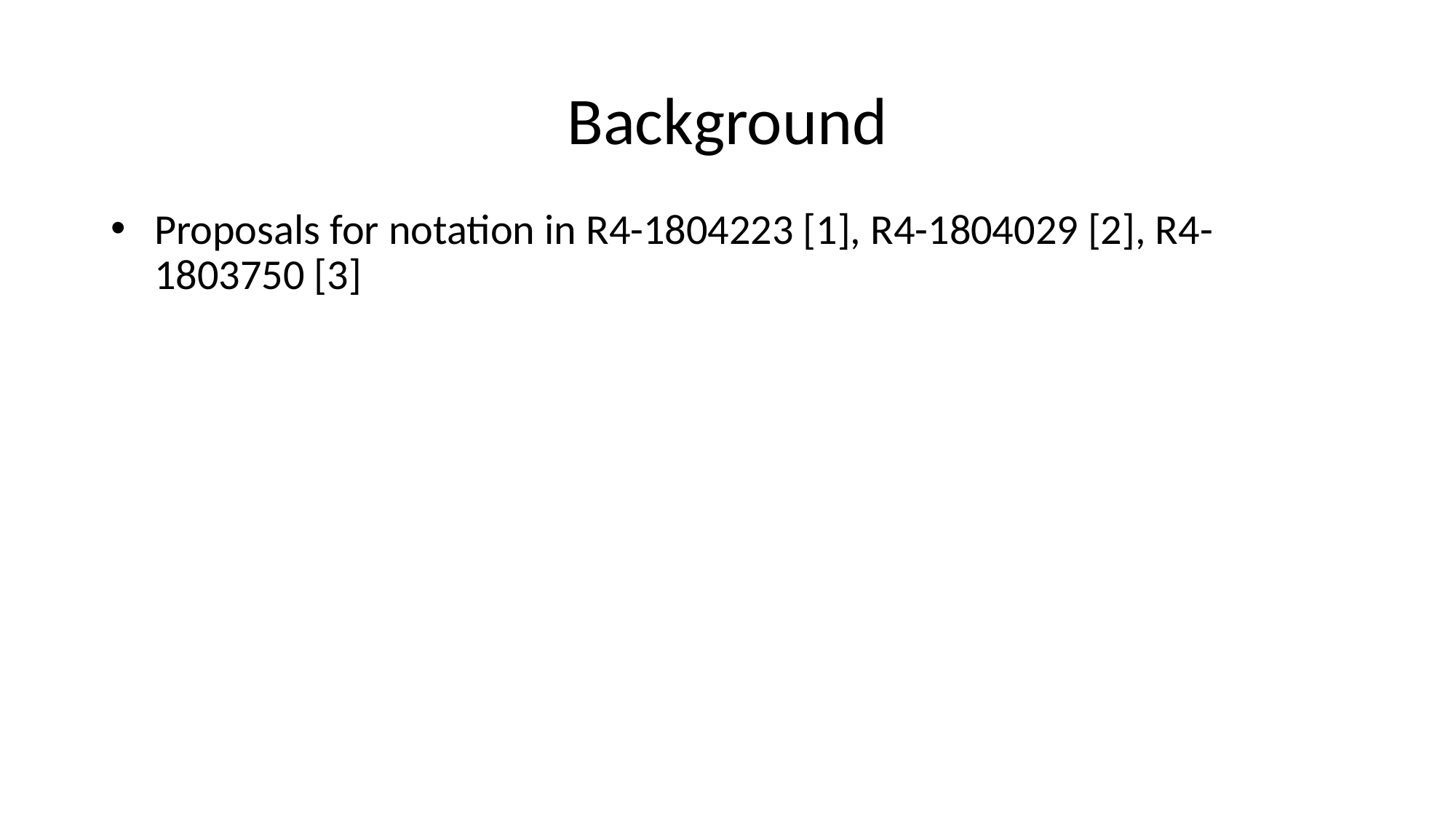

# Background
Proposals for notation in R4-1804223 [1], R4-1804029 [2], R4-1803750 [3]